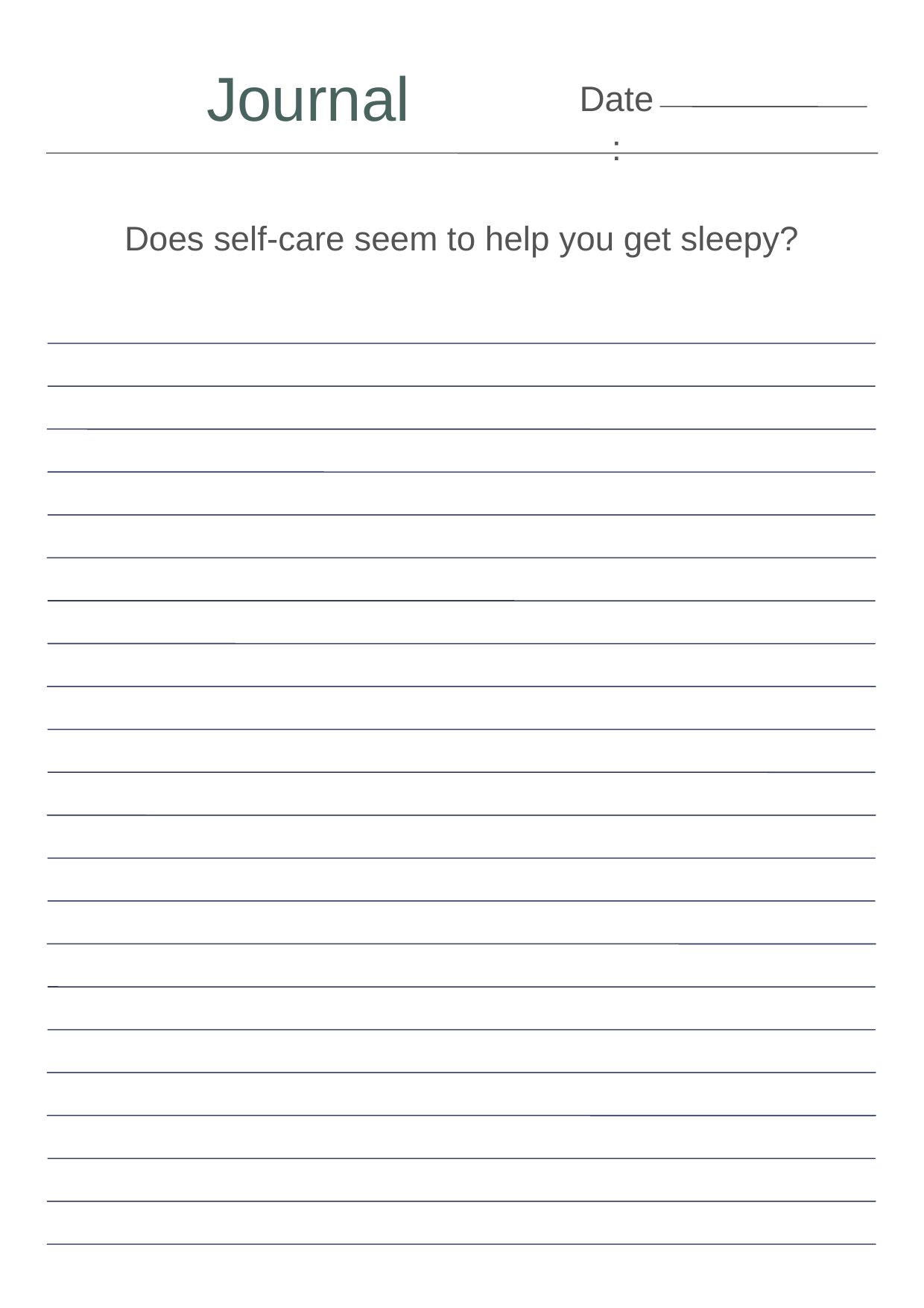

Journal
Date:

Does self-care seem to help you get sleepy?